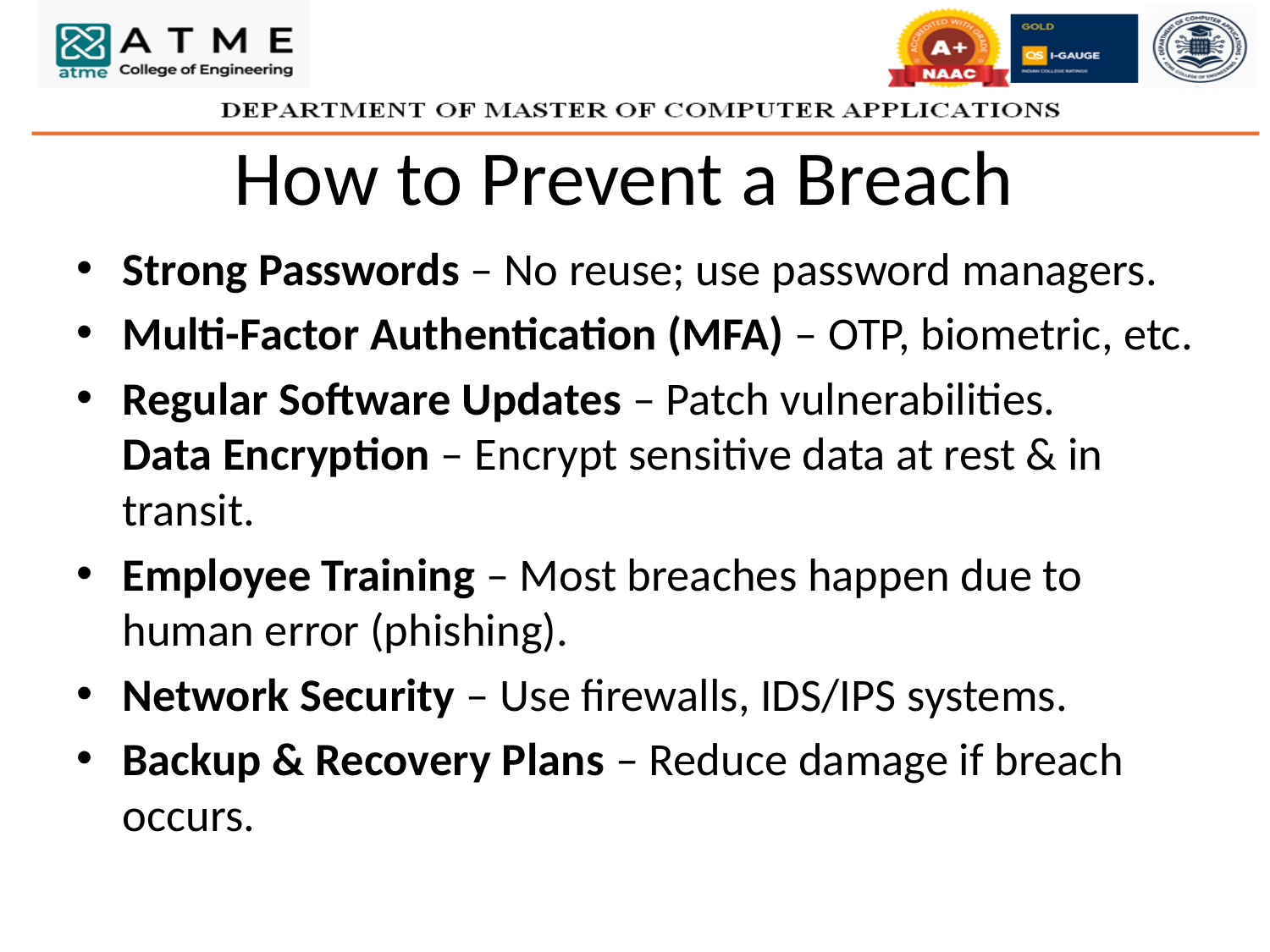

# How to Prevent a Breach
Strong Passwords – No reuse; use password managers.
Multi-Factor Authentication (MFA) – OTP, biometric, etc.
Regular Software Updates – Patch vulnerabilities.
Data Encryption – Encrypt sensitive data at rest & in transit.
Employee Training – Most breaches happen due to human error (phishing).
Network Security – Use firewalls, IDS/IPS systems.
Backup & Recovery Plans – Reduce damage if breach occurs.